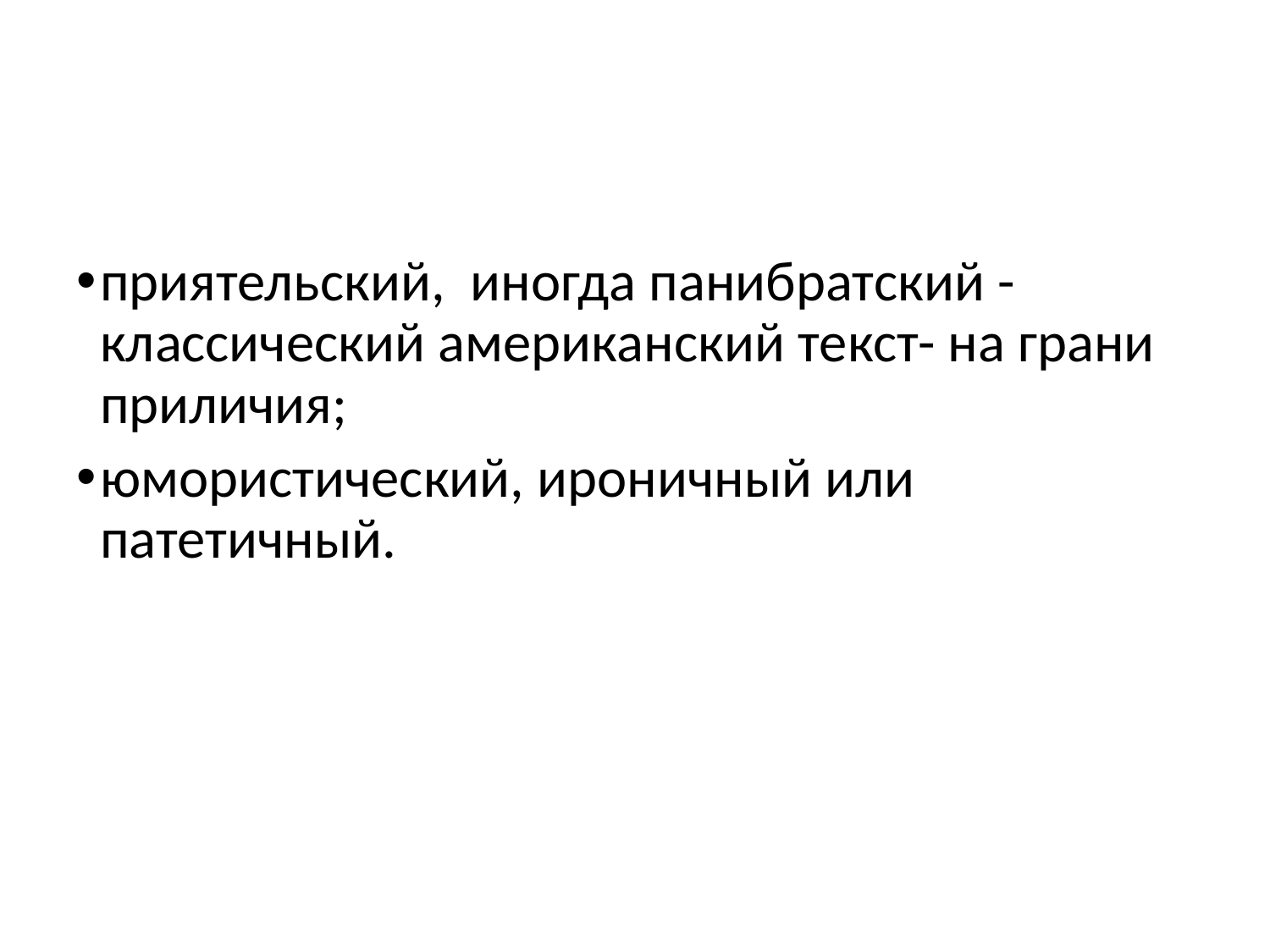

приятельский,  иногда панибратский - классический американский текст- на грани приличия;
юмористический, ироничный или патетичный.